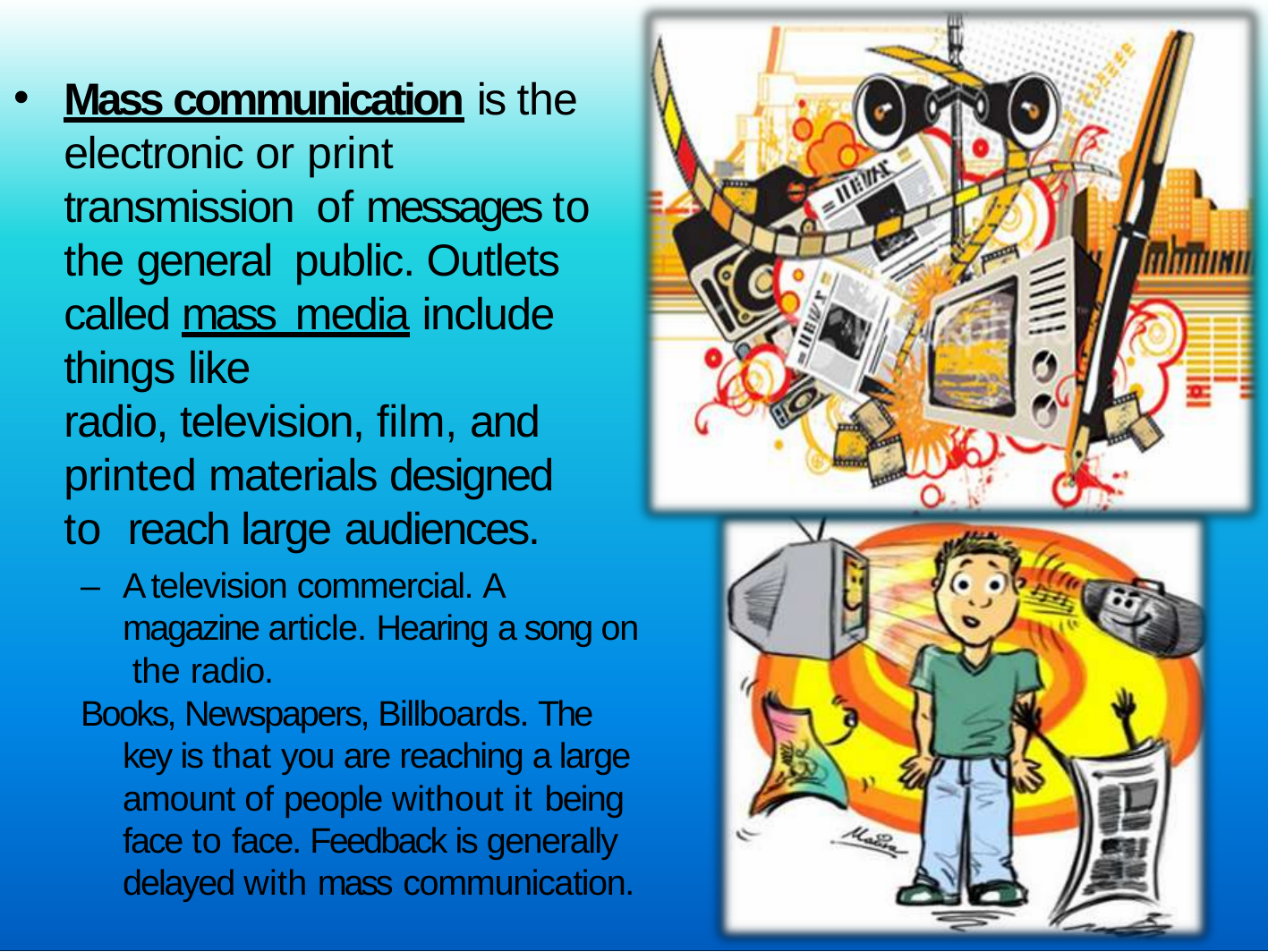

Mass communication is the  electronic or print transmission  of messages to the general  public. Outlets called mass  media include things like
radio, television, film, and  printed materials designed to  reach large audiences.
–	A television commercial. A  magazine article. Hearing a song on  the radio.
Books, Newspapers, Billboards. The  key is that you are reaching a large  amount of people without it being  face to face. Feedback is generally  delayed with mass communication.